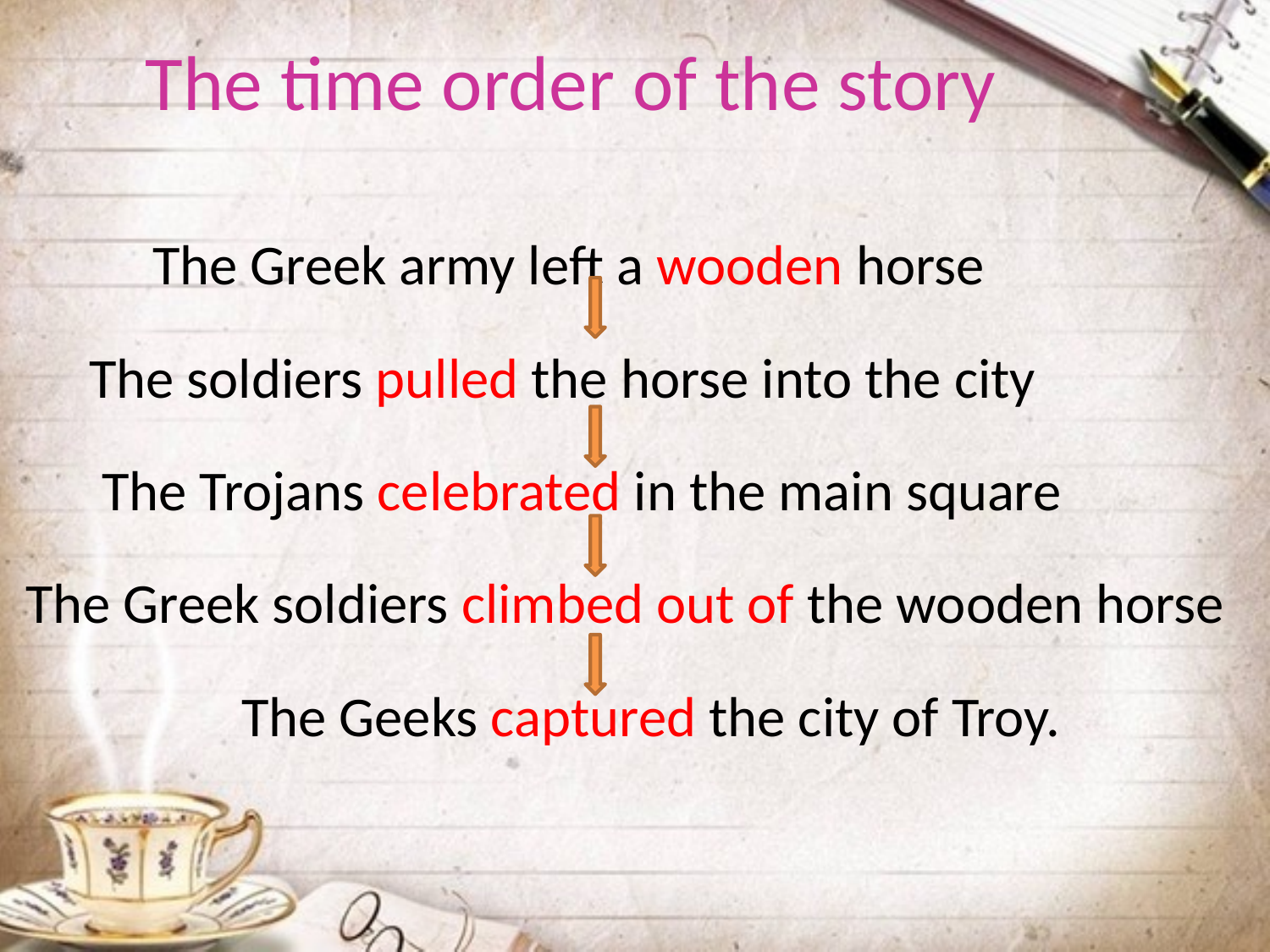

# The time order of the story
           The Greek army left a wooden horse
      The soldiers pulled the horse into the city
       The Trojans celebrated in the main square
 The Greek soldiers climbed out of the wooden horse
                  The Geeks captured the city of Troy.